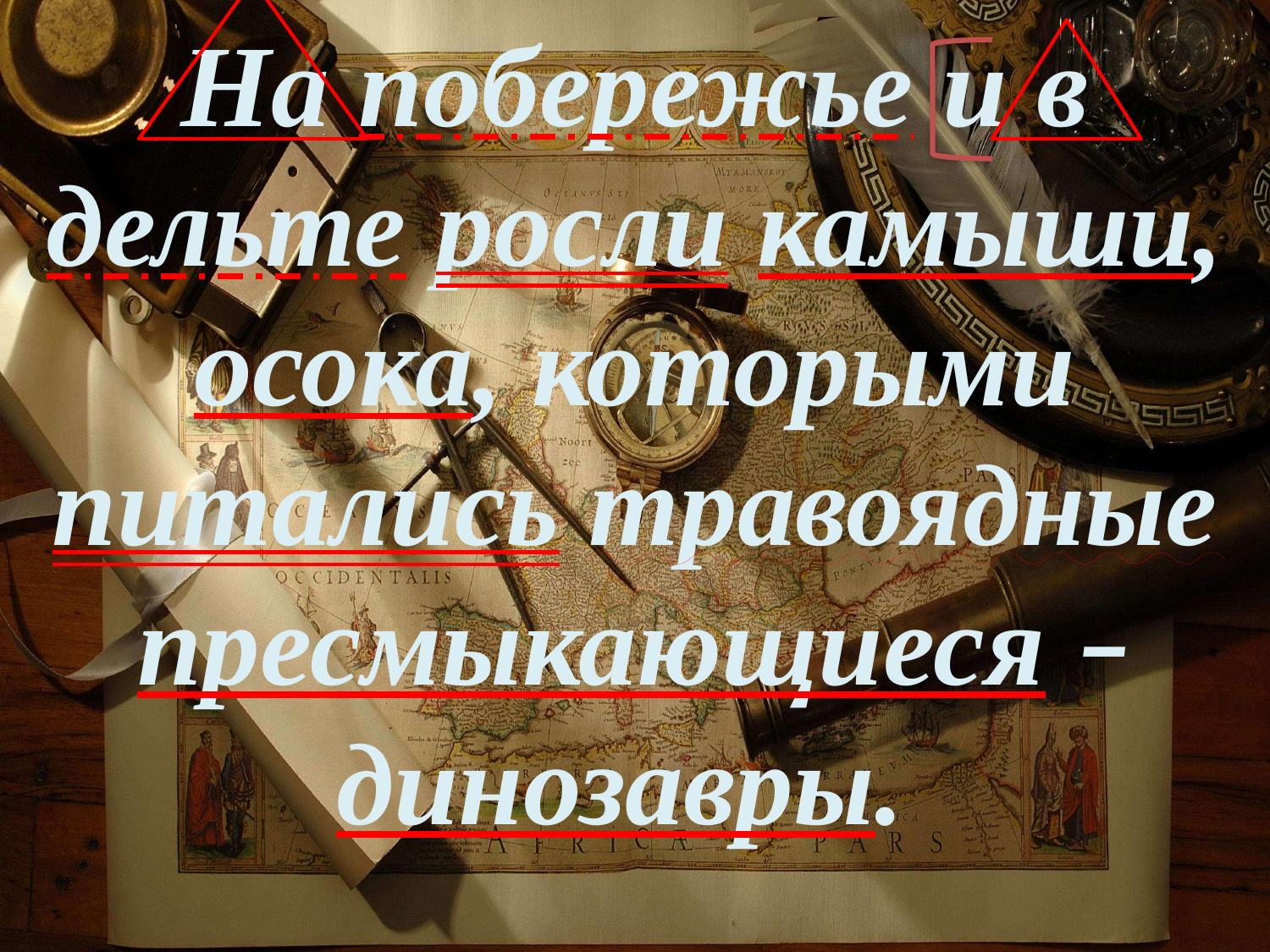

На побережье и в дельте росли камыши, осока, которыми питались травоядные пресмыкающиеся – динозавры.